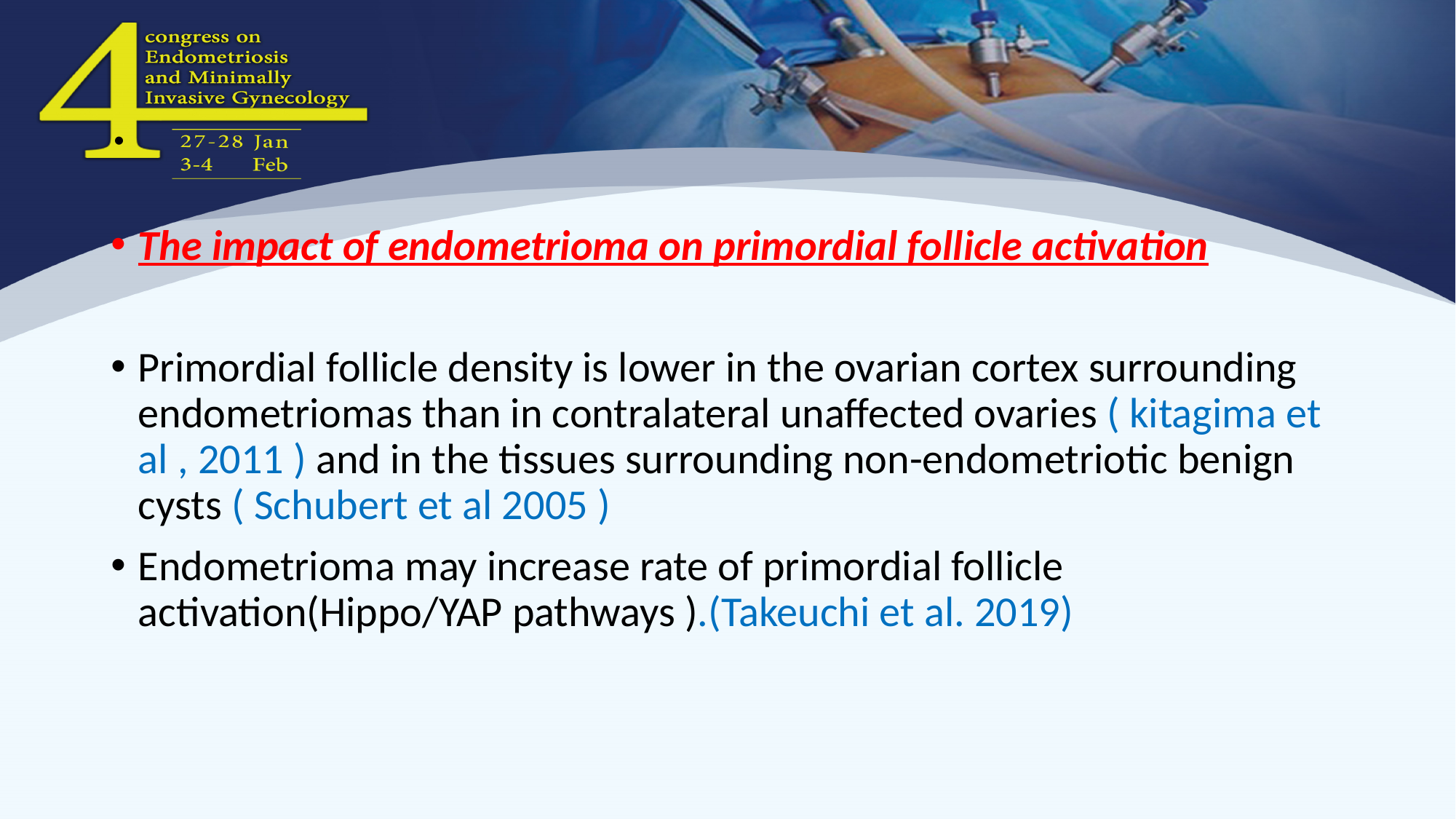

# .
The impact of endometrioma on primordial follicle activation

Primordial follicle density is lower in the ovarian cortex surrounding endometriomas than in contralateral unaffected ovaries ( kitagima et al , 2011 ) and in the tissues surrounding non-endometriotic benign cysts ( Schubert et al 2005 )
Endometrioma may increase rate of primordial follicle activation(Hippo/YAP pathways ).(Takeuchi et al. 2019)